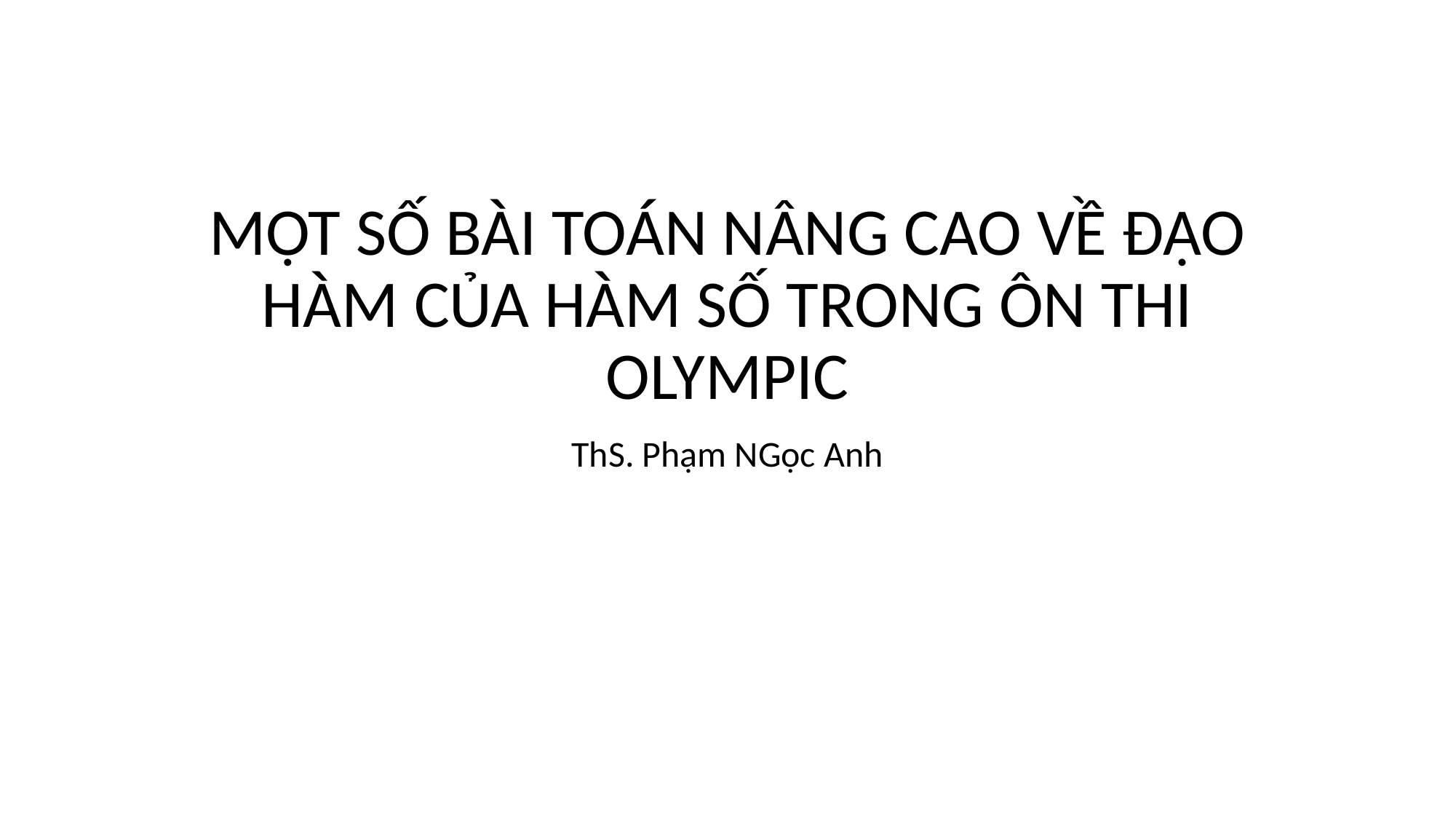

# MỘT SỐ BÀI TOÁN NÂNG CAO VỀ ĐẠO HÀM CỦA HÀM SỐ TRONG ÔN THI OLYMPIC
ThS. Phạm NGọc Anh